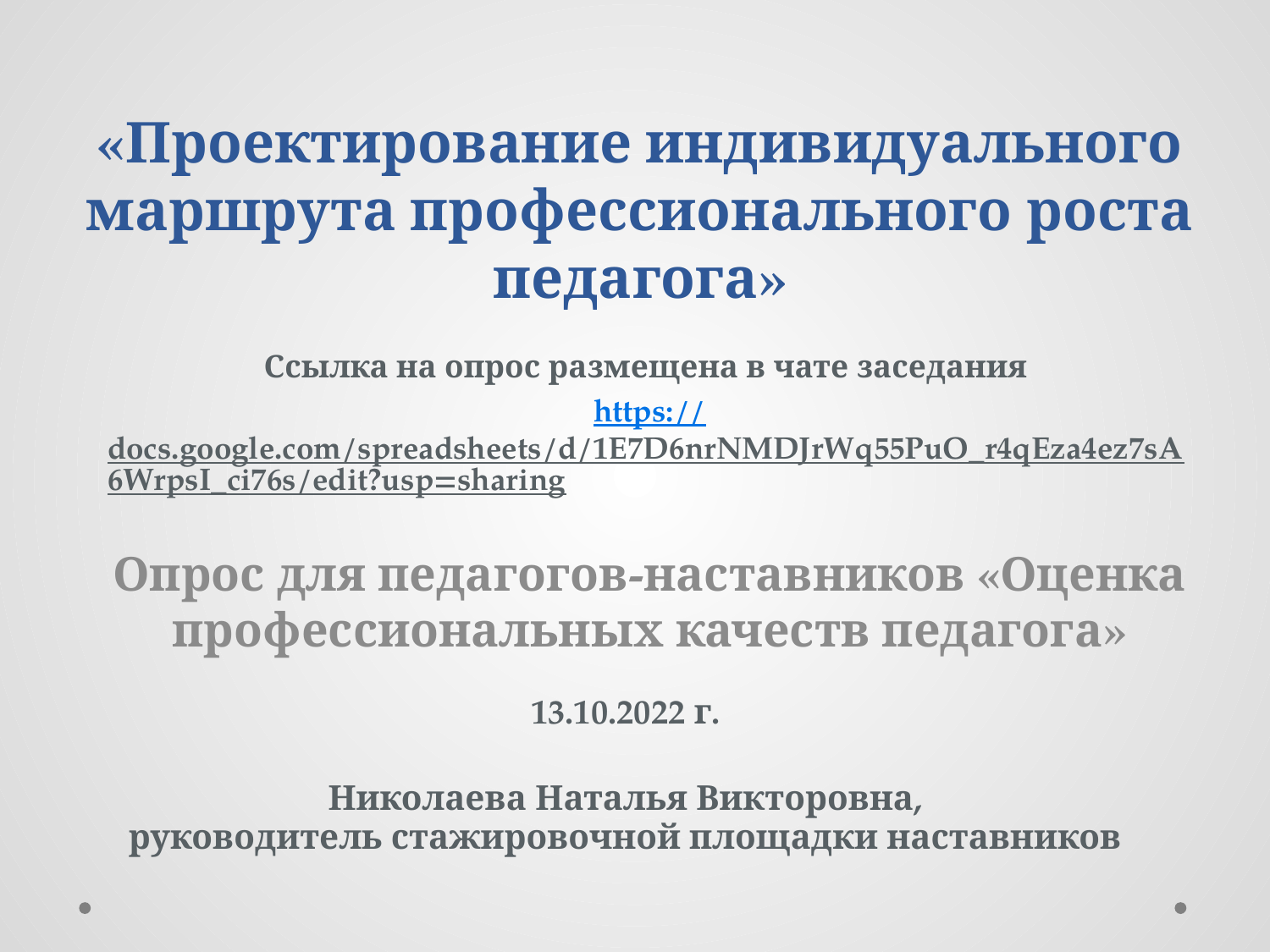

# «Проектирование индивидуального маршрута профессионального роста педагога»
Ссылка на опрос размещена в чате заседания
https://docs.google.com/spreadsheets/d/1E7D6nrNMDJrWq55PuO_r4qEza4ez7sA6WrpsI_ci76s/edit?usp=sharing
Опрос для педагогов-наставников «Оценка профессиональных качеств педагога»
13.10.2022 г.

Николаева Наталья Викторовна,
руководитель стажировочной площадки наставников